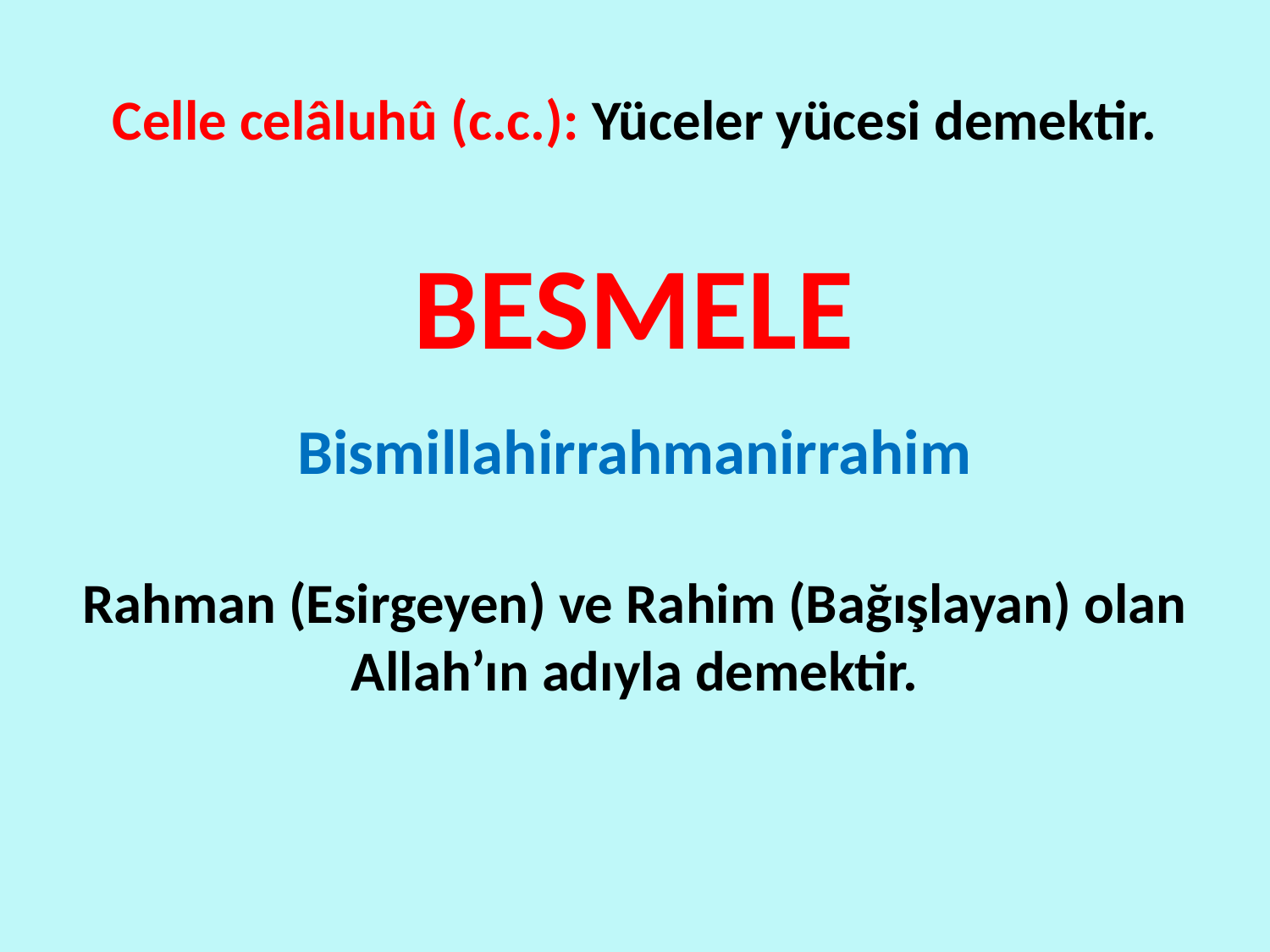

# Celle celâluhû (c.c.): Yüceler yücesi demektir.

Bismillahirrahmanirrahim

Rahman (Esirgeyen) ve Rahim (Bağışlayan) olan Allah’ın adıyla demektir.
BESMELE